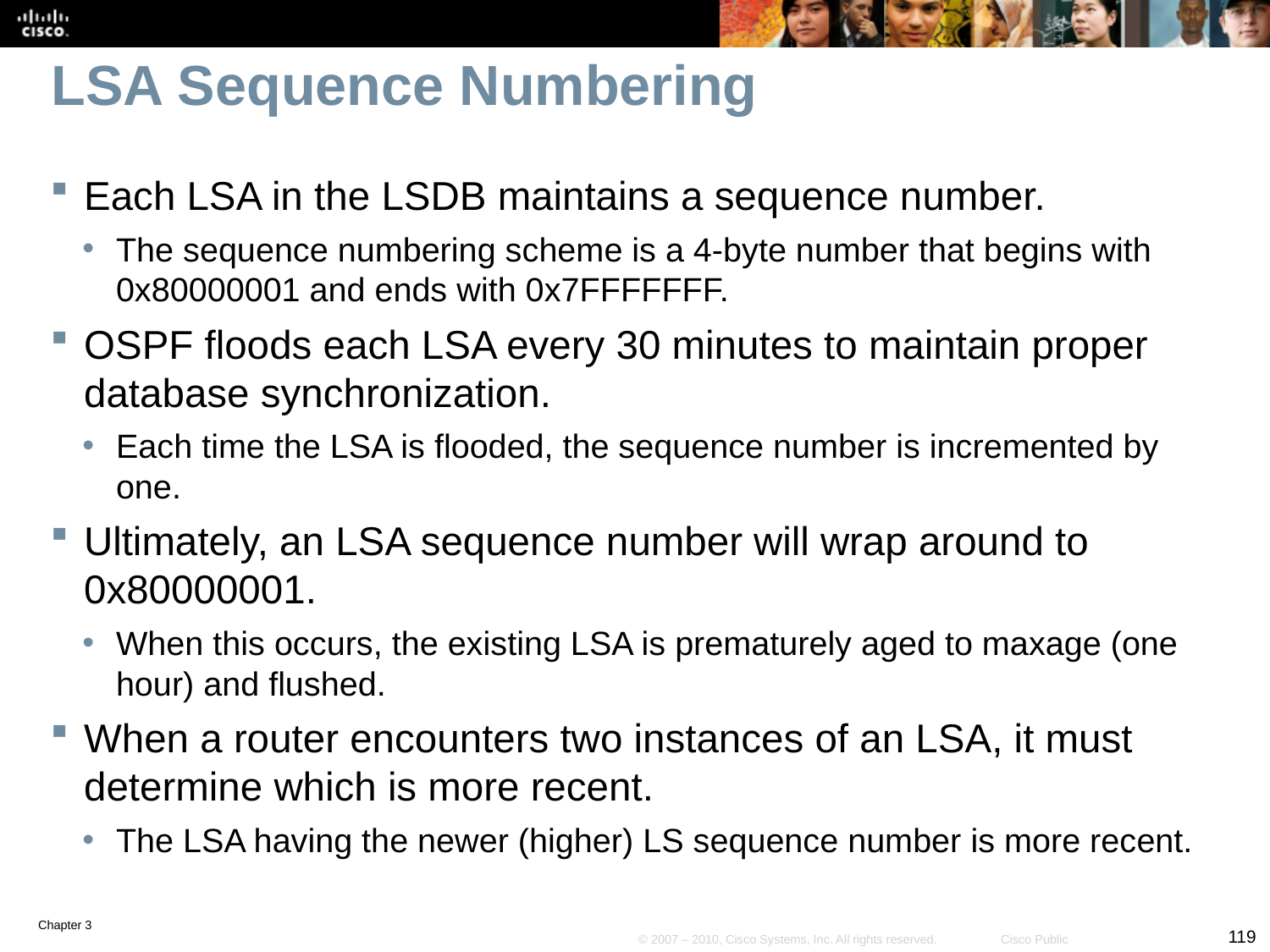

# LSA Sequence Numbering
Each LSA in the LSDB maintains a sequence number.
The sequence numbering scheme is a 4-byte number that begins with 0x80000001 and ends with 0x7FFFFFFF.
OSPF floods each LSA every 30 minutes to maintain proper database synchronization.
Each time the LSA is flooded, the sequence number is incremented by one.
Ultimately, an LSA sequence number will wrap around to 0x80000001.
When this occurs, the existing LSA is prematurely aged to maxage (one hour) and flushed.
When a router encounters two instances of an LSA, it must determine which is more recent.
The LSA having the newer (higher) LS sequence number is more recent.